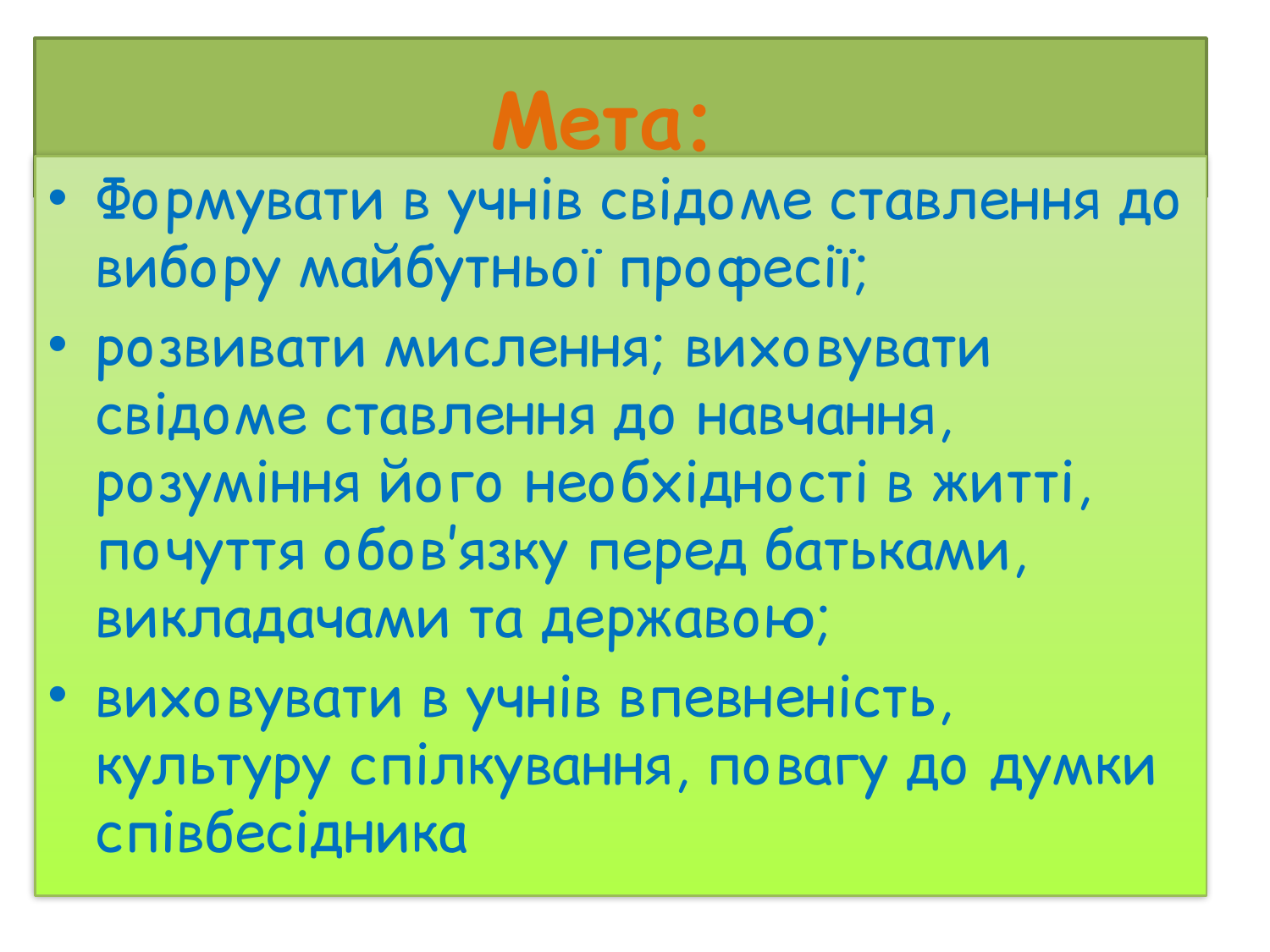

# Мета:
Формувати в учнів свідоме ставлення до вибору майбутньої професії;
розвивати мислення; виховувати свідоме ставлення до навчання, розуміння його необхідності в житті, почуття обов’язку перед батьками, викладачами та державою;
виховувати в учнів впевненість, культуру спілкування, повагу до думки співбесідника